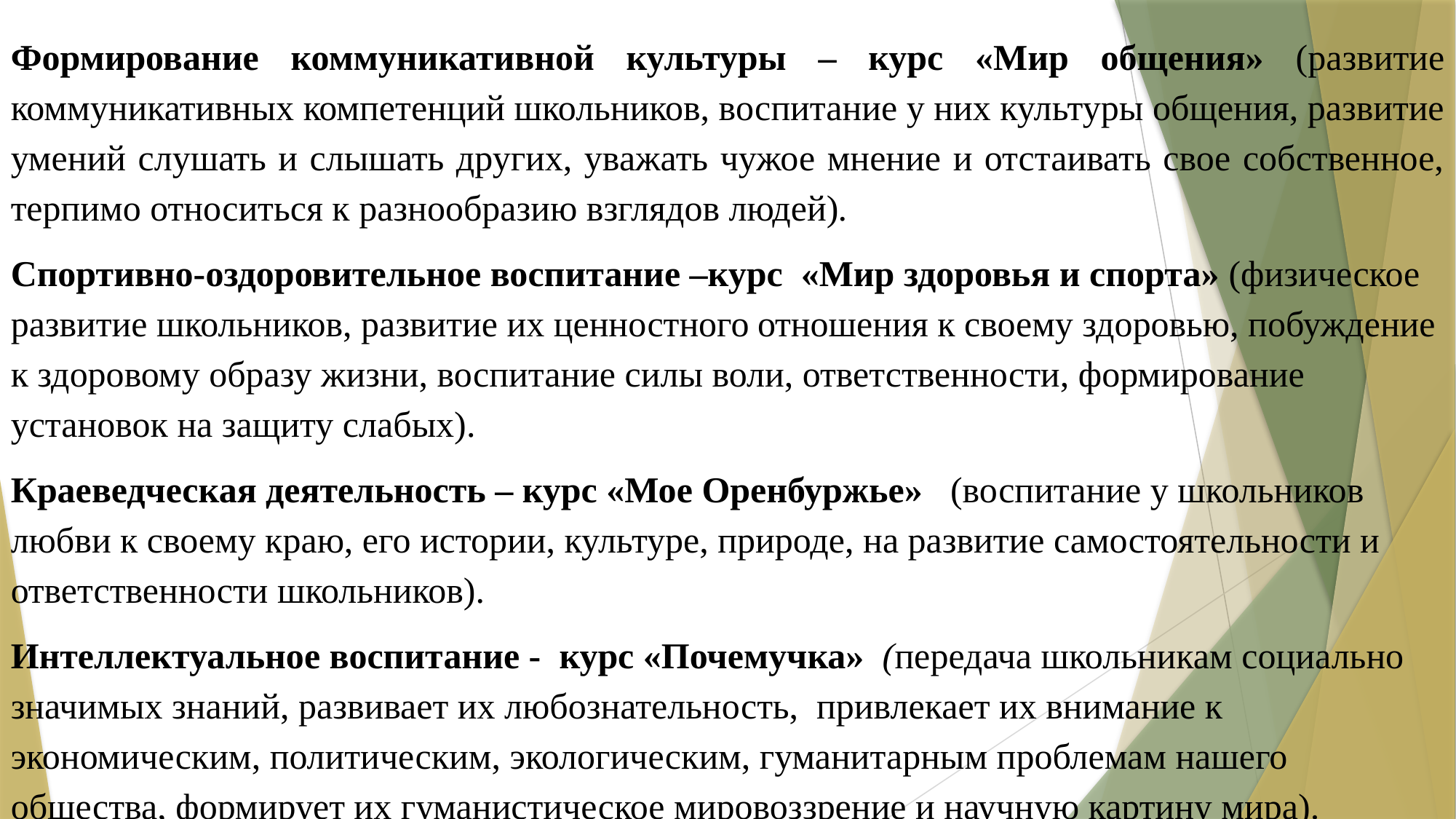

Формирование коммуникативной культуры – курс «Мир общения» (развитие коммуникативных компетенций школьников, воспитание у них культуры общения, развитие умений слушать и слышать других, уважать чужое мнение и отстаивать свое собственное, терпимо относиться к разнообразию взглядов людей).
Спортивно-оздоровительное воспитание –курс  «Мир здоровья и спорта» (физическое развитие школьников, развитие их ценностного отношения к своему здоровью, побуждение к здоровому образу жизни, воспитание силы воли, ответственности, формирование установок на защиту слабых).
Краеведческая деятельность – курс «Мое Оренбуржье»   (воспитание у школьников любви к своему краю, его истории, культуре, природе, на развитие самостоятельности и ответственности школьников).
Интеллектуальное воспитание -  курс «Почемучка»  (передача школьникам социально значимых знаний, развивает их любознательность,  привлекает их внимание к экономическим, политическим, экологическим, гуманитарным проблемам нашего общества, формирует их гуманистическое мировоззрение и научную картину мира).